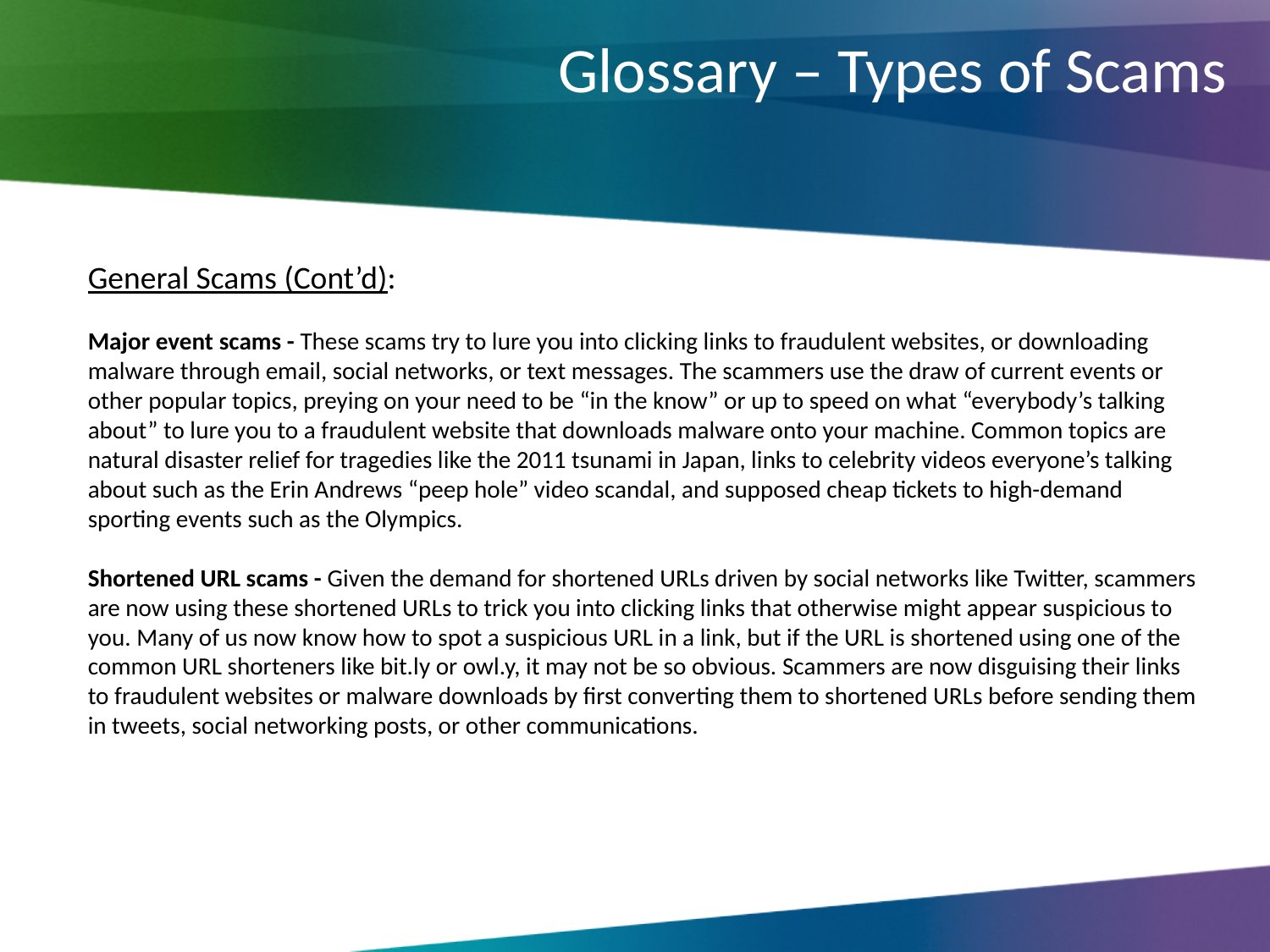

# Glossary – Types of Scams
General Scams (Cont’d):

Major event scams - These scams try to lure you into clicking links to fraudulent websites, or downloading malware through email, social networks, or text messages. The scammers use the draw of current events or other popular topics, preying on your need to be “in the know” or up to speed on what “everybody’s talking about” to lure you to a fraudulent website that downloads malware onto your machine. Common topics are natural disaster relief for tragedies like the 2011 tsunami in Japan, links to celebrity videos everyone’s talking about such as the Erin Andrews “peep hole” video scandal, and supposed cheap tickets to high-demand sporting events such as the Olympics.

Shortened URL scams - Given the demand for shortened URLs driven by social networks like Twitter, scammers are now using these shortened URLs to trick you into clicking links that otherwise might appear suspicious to you. Many of us now know how to spot a suspicious URL in a link, but if the URL is shortened using one of the common URL shorteners like bit.ly or owl.y, it may not be so obvious. Scammers are now disguising their links to fraudulent websites or malware downloads by first converting them to shortened URLs before sending them in tweets, social networking posts, or other communications.